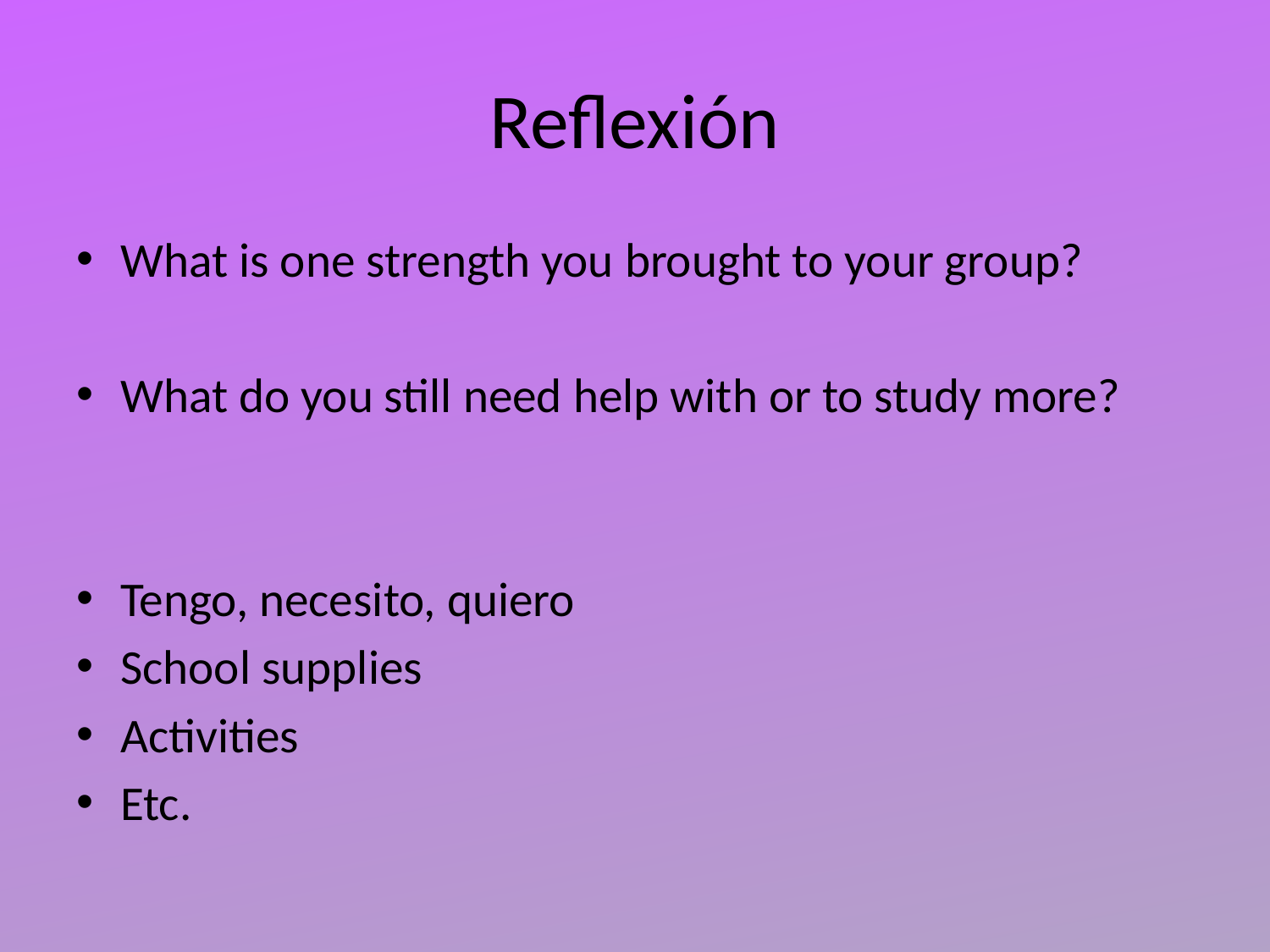

# Reflexión
What is one strength you brought to your group?

What do you still need help with or to study more?

Tengo, necesito, quiero
School supplies
Activities
Etc.